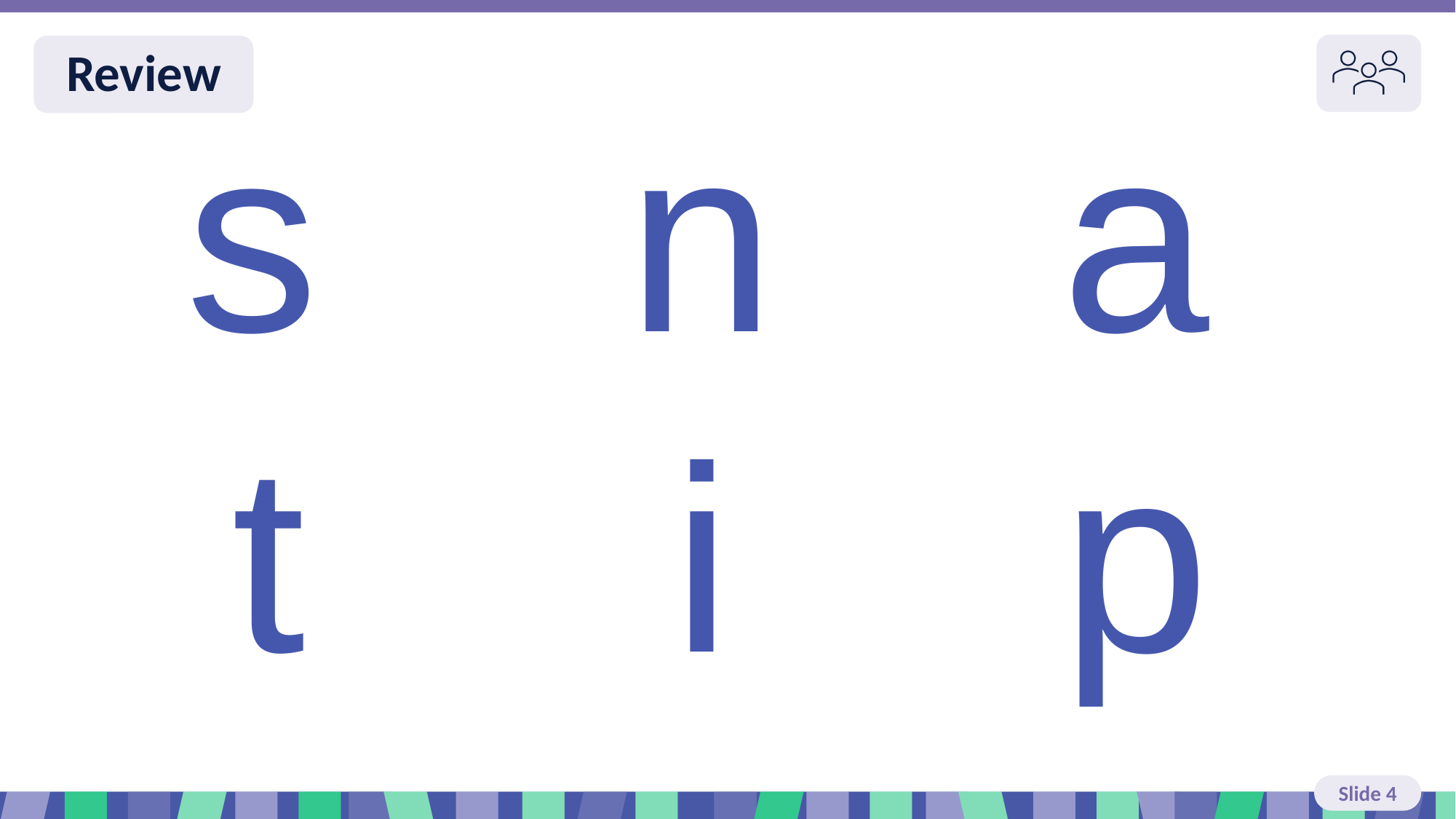

Slide 4 Review
s
n
a
t
i
p